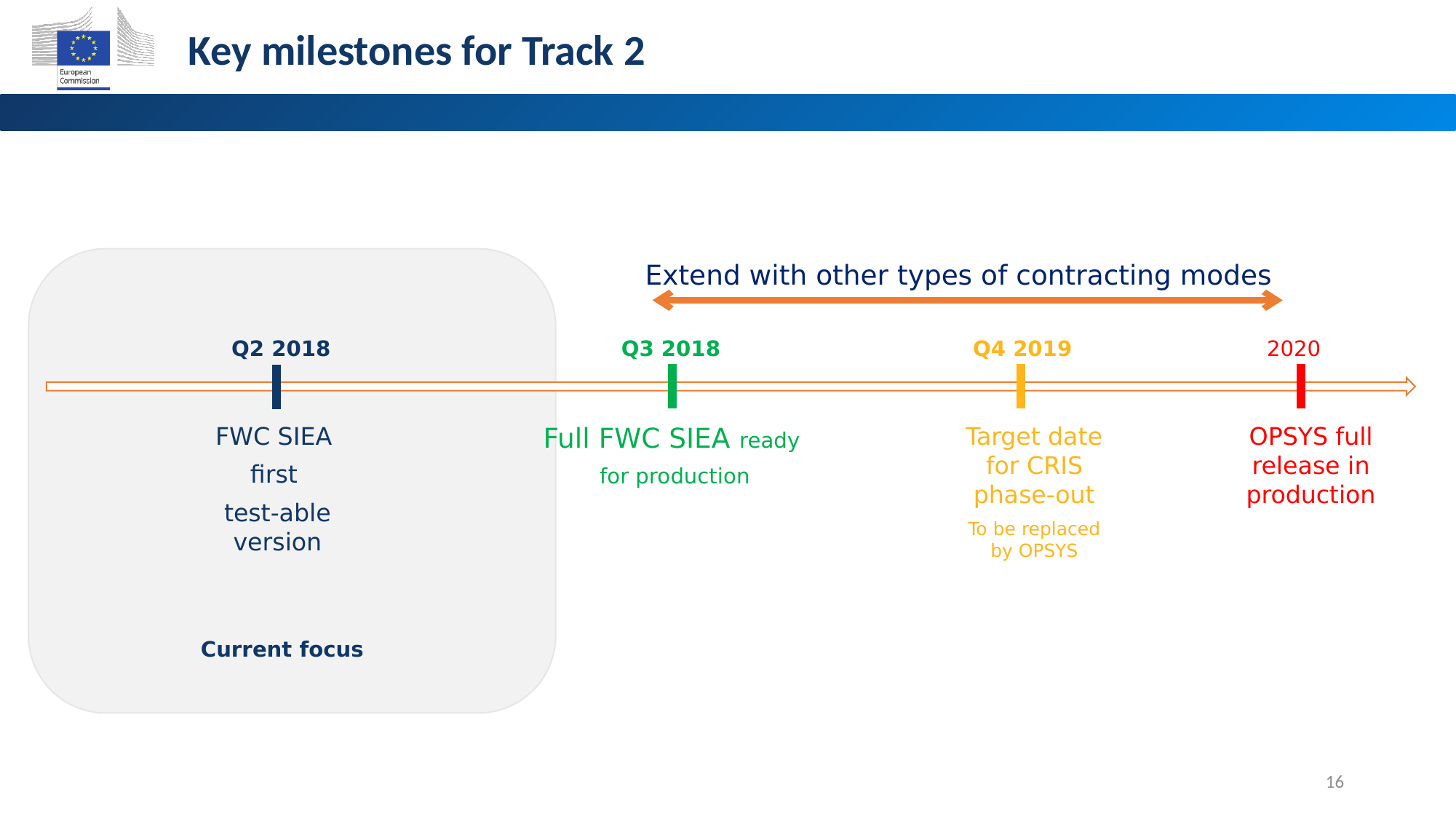

Key milestones for Track 2

Extend with other types of contracting modes
Q3 2018
Q4 2019
2020
Q2 2018

Full FWC SIEA ready
for production
FWC SIEA
first
test-able version
Target date for CRIS phase-out
To be replaced by OPSYS
OPSYS full release in production
Current focus
16